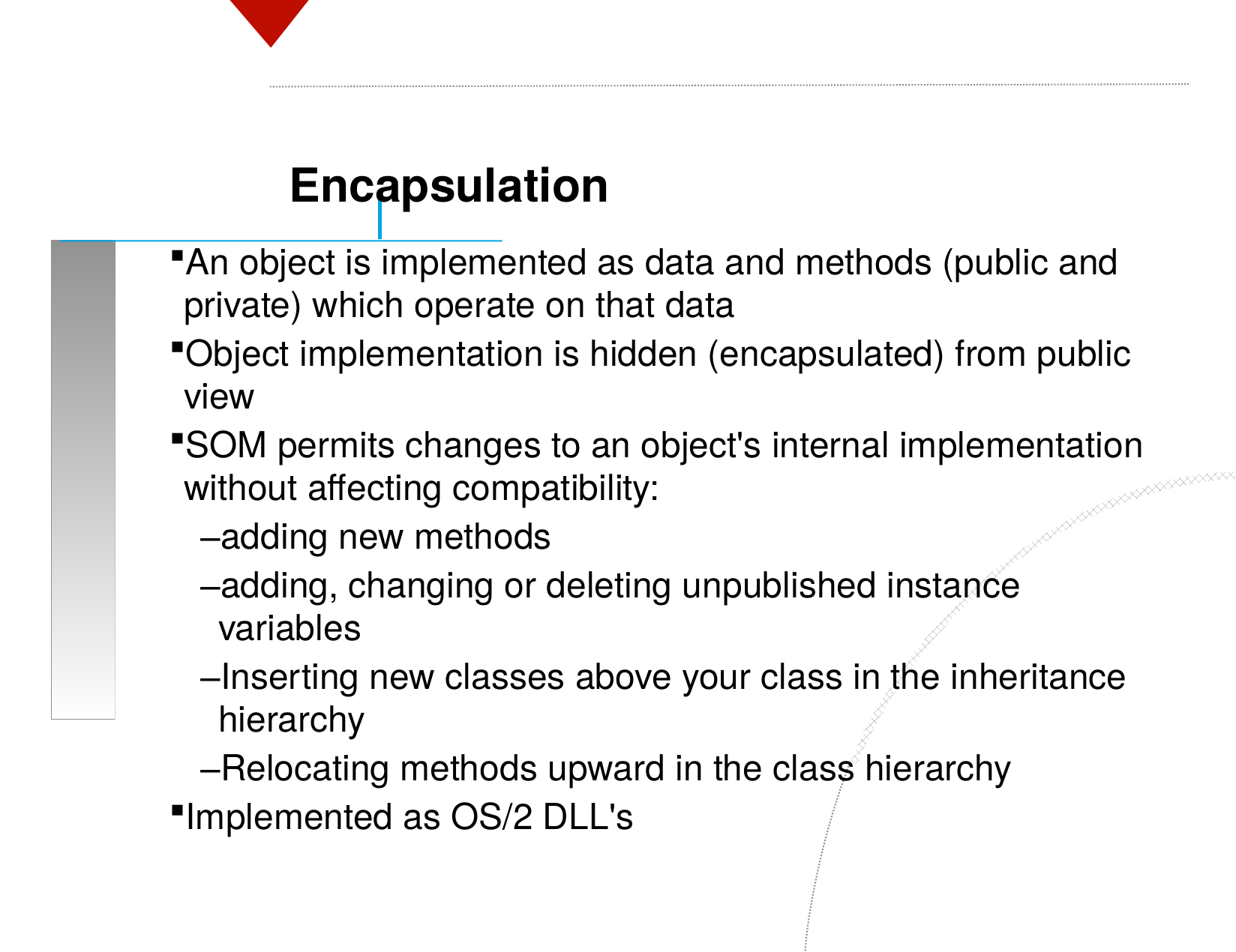

Encapsulation
An object is implemented as data and methods (public and private) which operate on that data
Object implementation is hidden (encapsulated) from public view
SOM permits changes to an object's internal implementation without affecting compatibility:
adding new methods
adding, changing or deleting unpublished instance variables
Inserting new classes above your class in the inheritance hierarchy
Relocating methods upward in the class hierarchy
Implemented as OS/2 DLL's